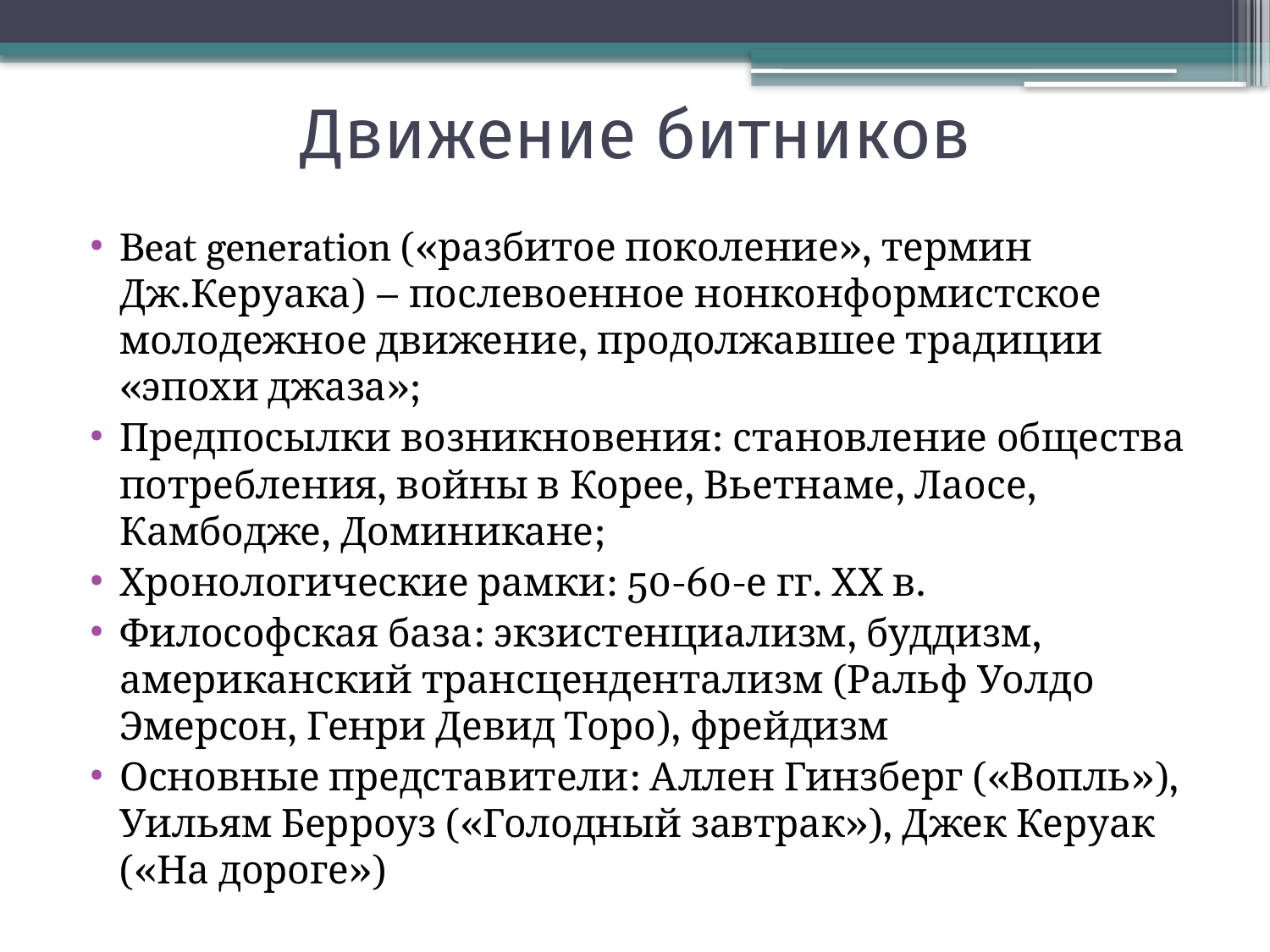

# Движение битников
Beat generation («разбитое поколение», термин Дж.Керуака) – послевоенное нонконформистское молодежное движение, продолжавшее традиции «эпохи джаза»;
Предпосылки возникновения: становление общества потребления, войны в Корее, Вьетнаме, Лаосе, Камбодже, Доминикане;
Хронологические рамки: 50-60-е гг. ХХ в.
Философская база: экзистенциализм, буддизм, американский трансцендентализм (Ральф Уолдо Эмерсон, Генри Девид Торо), фрейдизм
Основные представители: Аллен Гинзберг («Вопль»), Уильям Берроуз («Голодный завтрак»), Джек Керуак («На дороге»)